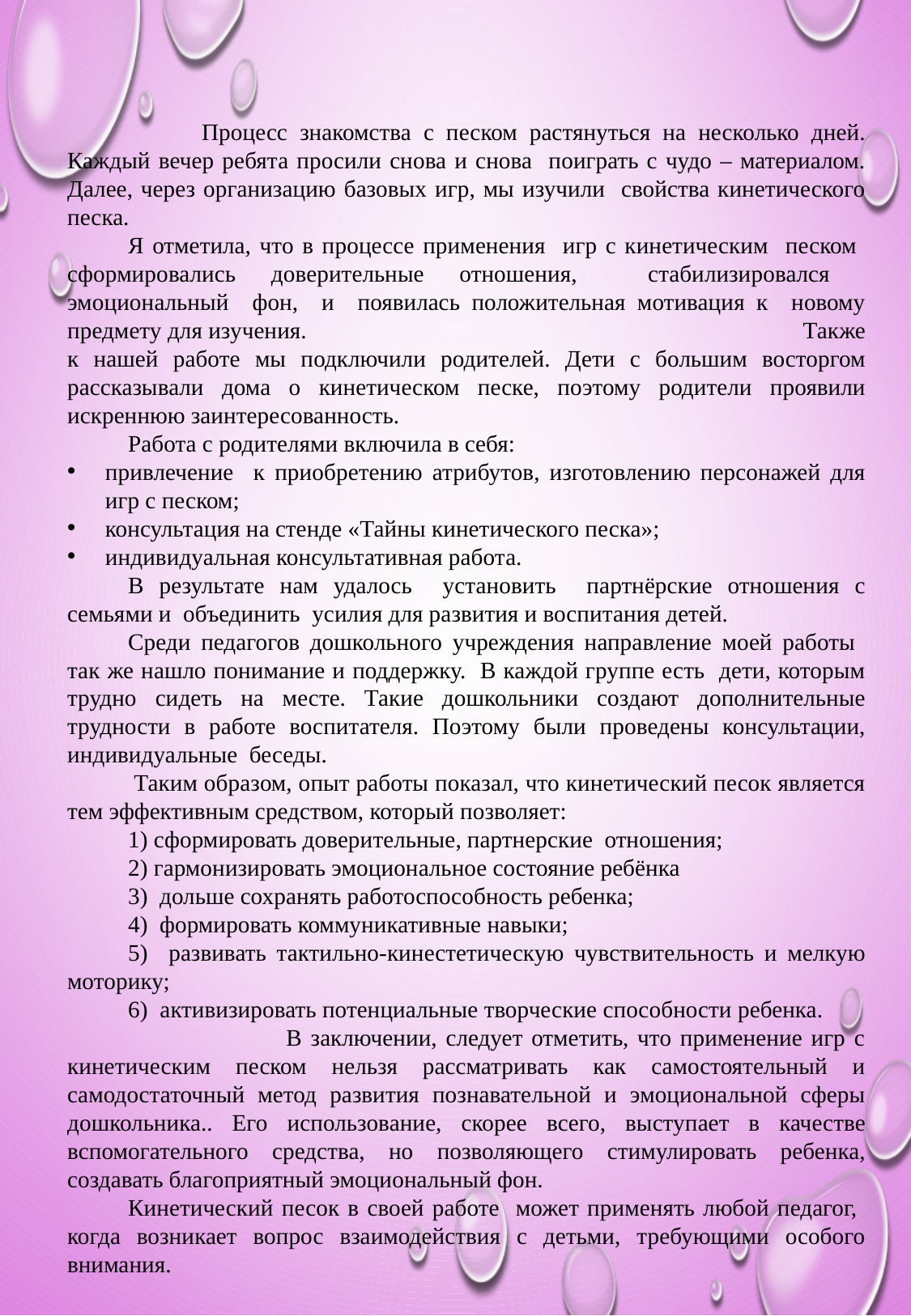

Процесс знакомства с песком растянуться на несколько дней. Каждый вечер ребята просили снова и снова  поиграть с чудо – материалом. Далее, через организацию базовых игр, мы изучили  свойства кинетического песка.
Я отметила, что в процессе применения  игр с кинетическим  песком  сформировались доверительные отношения,  стабилизировался  эмоциональный  фон,  и  появилась положительная мотивация к  новому предмету для изучения.                                                                                    Также к нашей работе мы подключили родителей. Дети с большим восторгом рассказывали дома о кинетическом песке, поэтому родители проявили искреннюю заинтересованность.
Работа с родителями включила в себя:
привлечение  к приобретению атрибутов, изготовлению персонажей для игр с песком;
консультация на стенде «Тайны кинетического песка»;
индивидуальная консультативная работа.
В результате нам удалось  установить  партнёрские отношения с семьями и  объединить  усилия для развития и воспитания детей.
Среди педагогов дошкольного учреждения направление моей работы  так же нашло понимание и поддержку.  В каждой группе есть  дети, которым трудно сидеть на месте. Такие дошкольники создают дополнительные трудности в работе воспитателя. Поэтому были проведены консультации, индивидуальные  беседы.
 Таким образом, опыт работы показал, что кинетический песок является тем эффективным средством, который позволяет:
1) сформировать доверительные, партнерские  отношения;
2) гармонизировать эмоциональное состояние ребёнка
3)  дольше сохранять работоспособность ребенка;
4)  формировать коммуникативные навыки;
5)  развивать тактильно-кинестетическую чувствительность и мелкую моторику;
6)  активизировать потенциальные творческие способности ребенка.                                 В заключении, следует отметить, что применение игр с кинетическим песком нельзя рассматривать как самостоятельный и самодостаточный метод развития познавательной и эмоциональной сферы дошкольника.. Его использование, скорее всего, выступает в качестве вспомогательного средства, но позволяющего стимулировать ребенка, создавать благоприятный эмоциональный фон.
Кинетический песок в своей работе  может применять любой педагог,  когда возникает вопрос взаимодействия с детьми, требующими особого внимания.